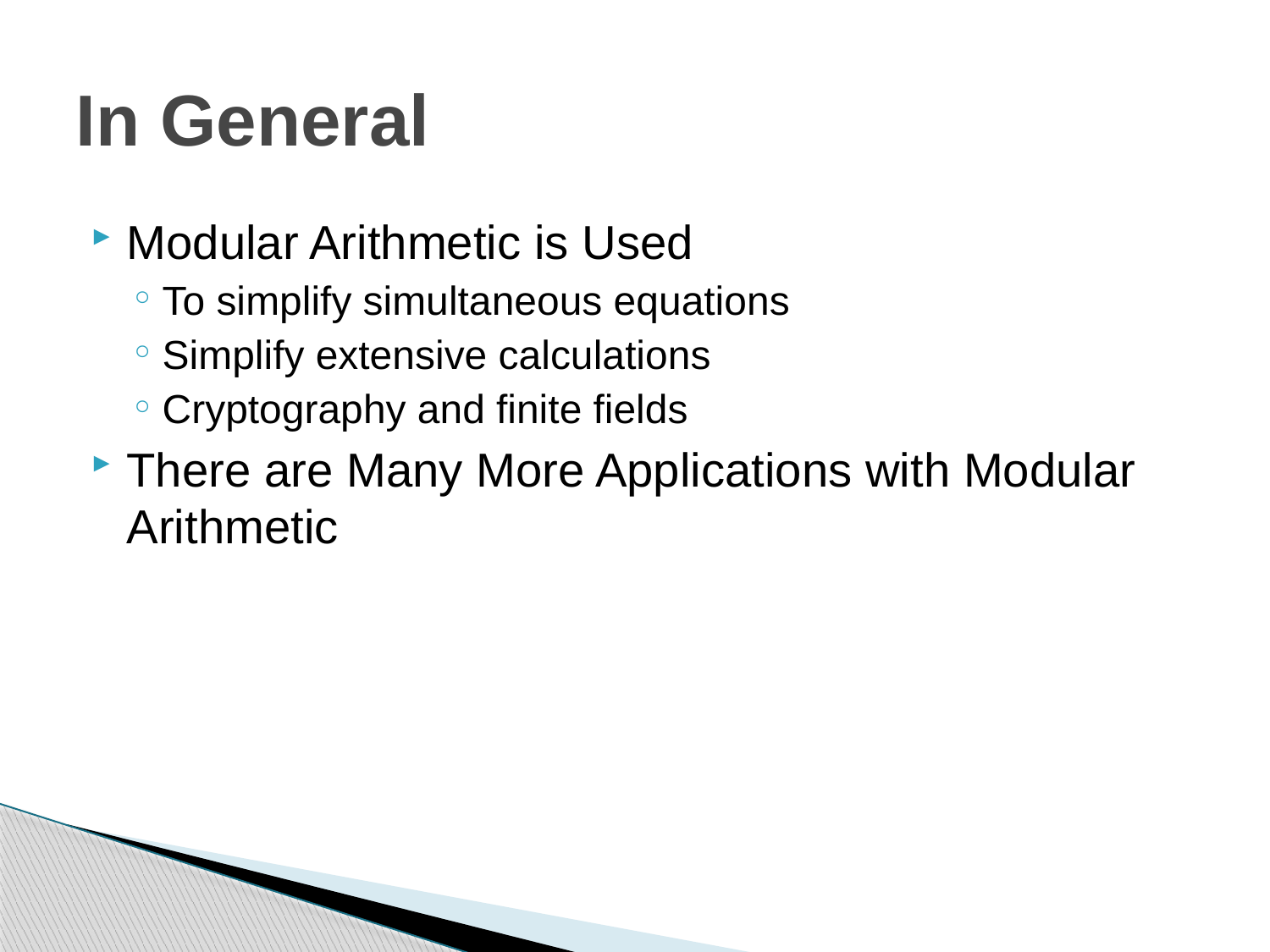

# In General
Modular Arithmetic is Used
To simplify simultaneous equations
Simplify extensive calculations
Cryptography and finite fields
There are Many More Applications with Modular Arithmetic